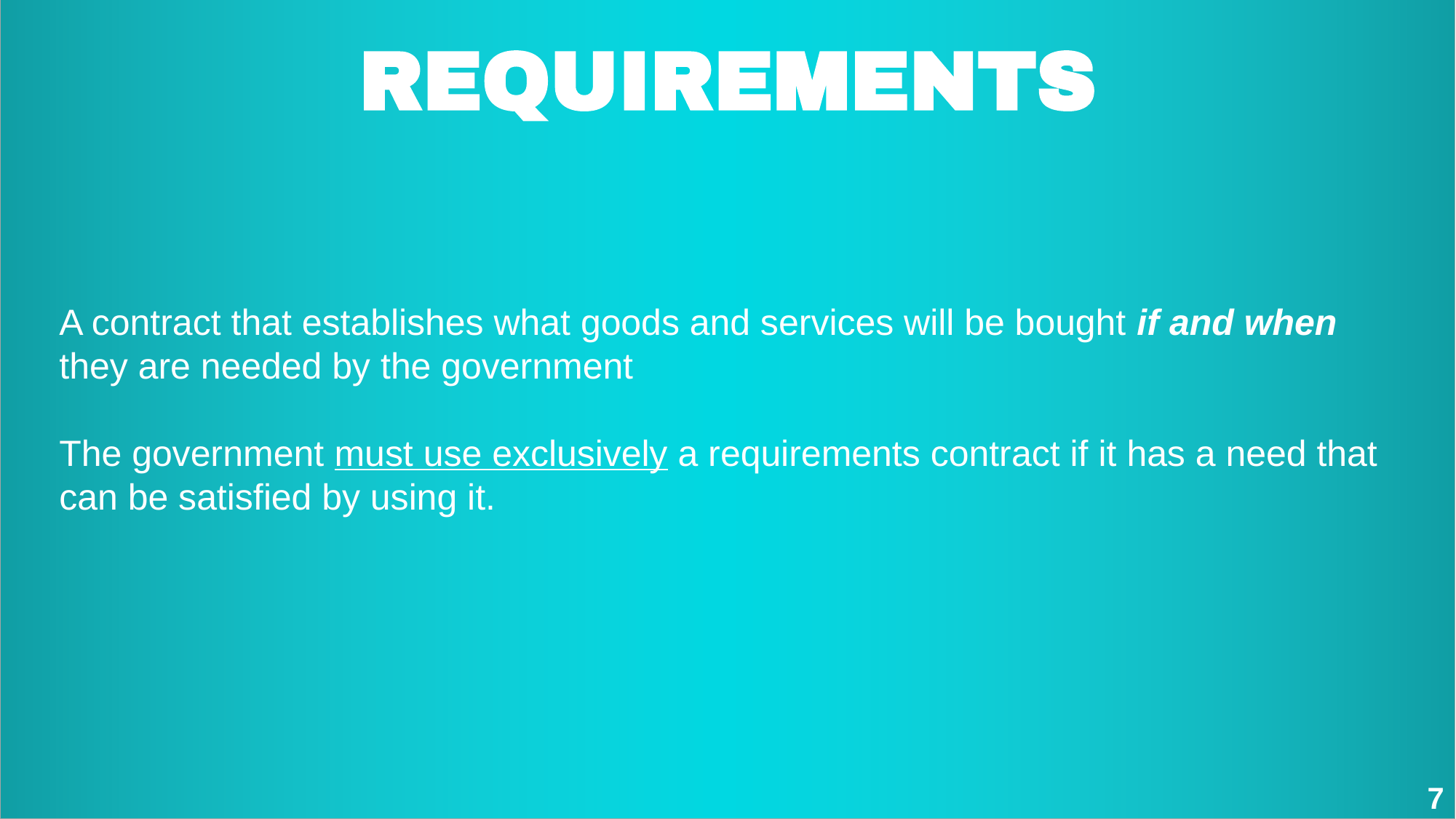

REQUIREMENTS
A contract that establishes what goods and services will be bought if and when they are needed by the government
The government must use exclusively a requirements contract if it has a need that can be satisfied by using it.
7